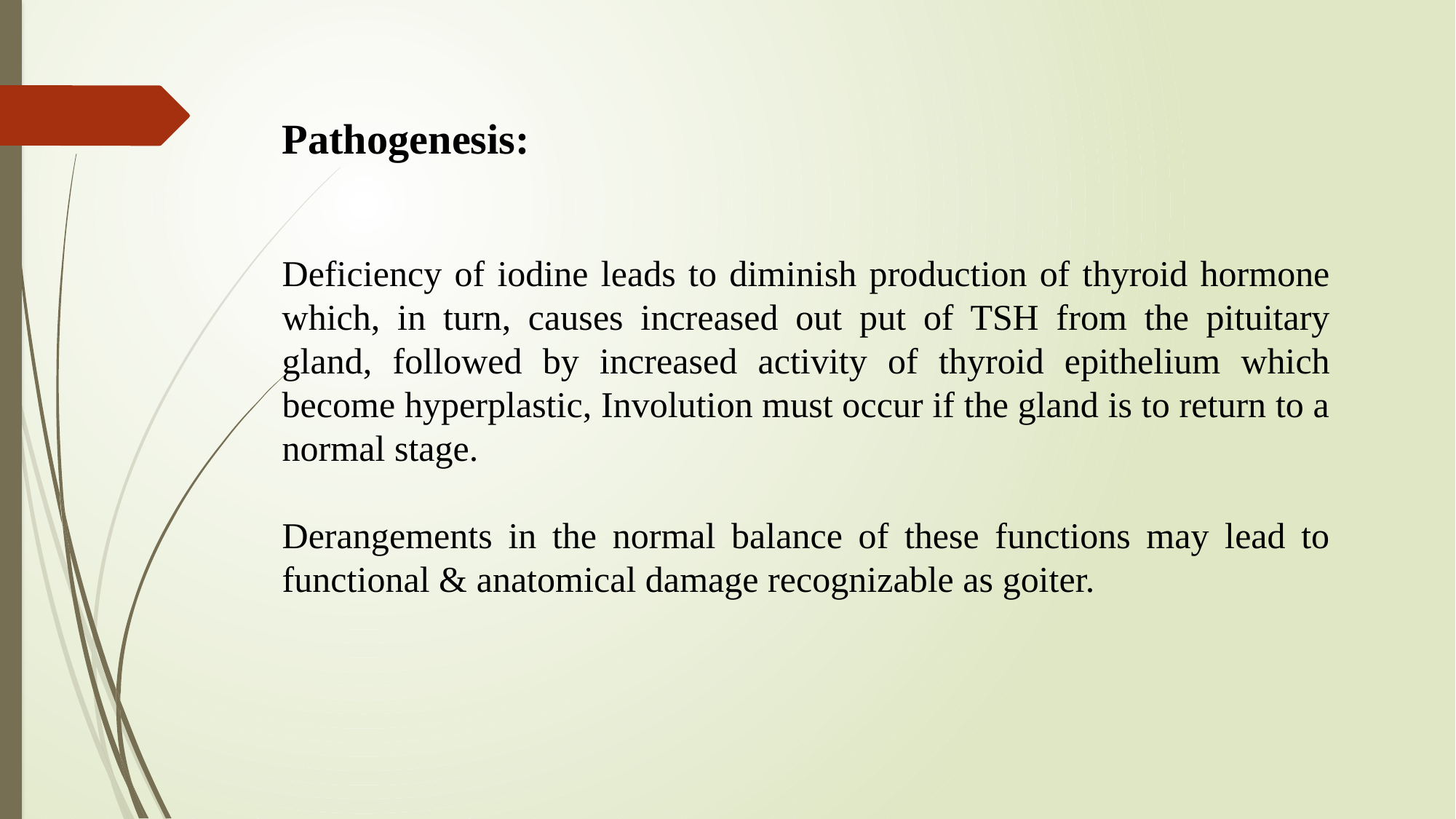

Pathogenesis:

Deficiency of iodine leads to diminish production of thyroid hormone which, in turn, causes increased out put of TSH from the pituitary gland, followed by increased activity of thyroid epithelium which become hyperplastic, Involution must occur if the gland is to return to a normal stage.

Derangements in the normal balance of these functions may lead to functional & anatomical damage recognizable as goiter.